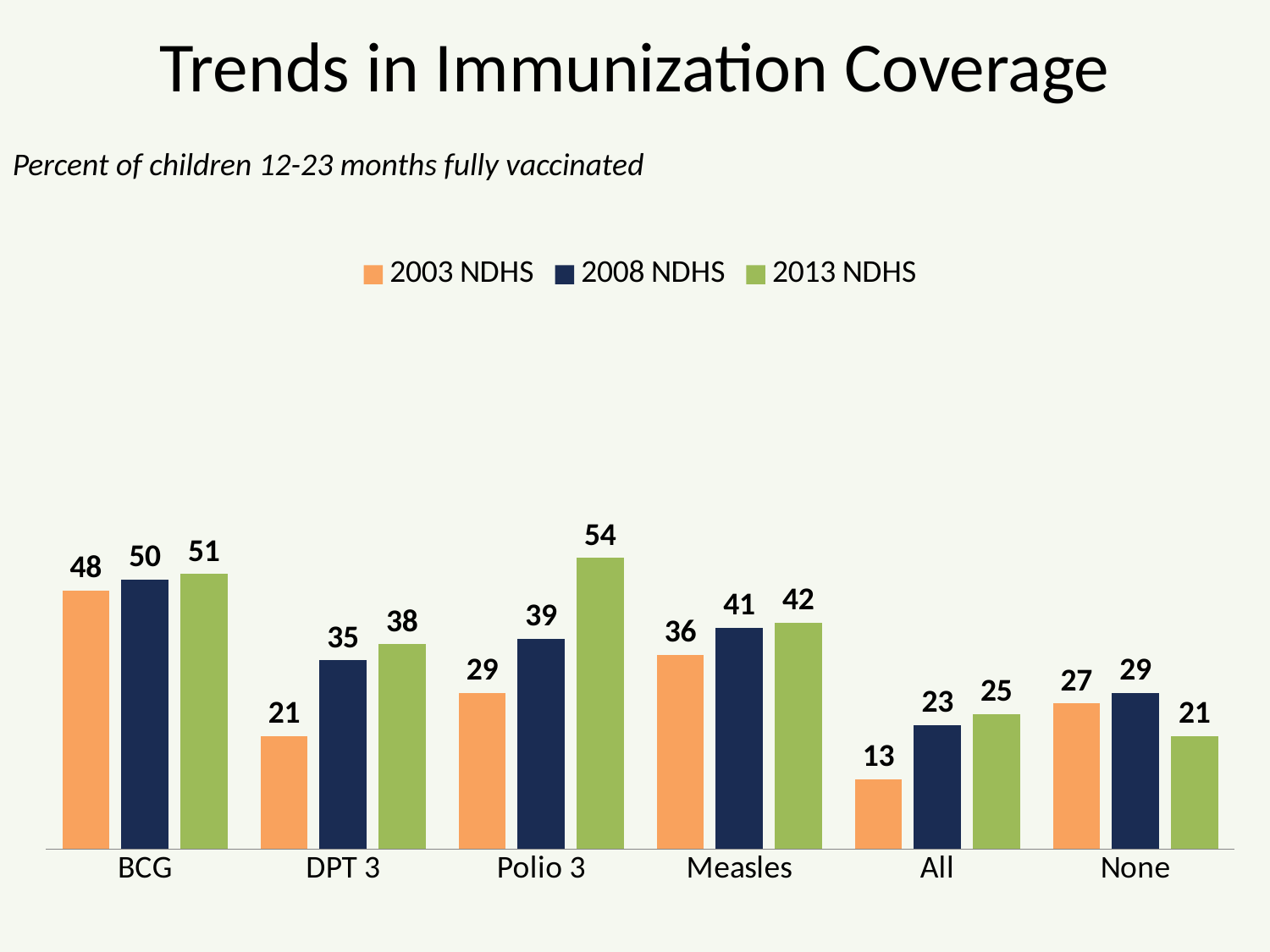

# Trends in Immunization Coverage
Percent of children 12-23 months fully vaccinated

### Chart

| Category | 2003 NDHS | 2008 NDHS | 2013 NDHS |
|---|---|---|---|
| BCG | 48.0 | 50.0 | 51.0 |
| DPT 3 | 21.0 | 35.0 | 38.0 |
| Polio 3 | 29.0 | 39.0 | 54.0 |
| Measles | 36.0 | 41.0 | 42.0 |
| All | 13.0 | 23.0 | 25.0 |
| None | 27.0 | 29.0 | 21.0 |